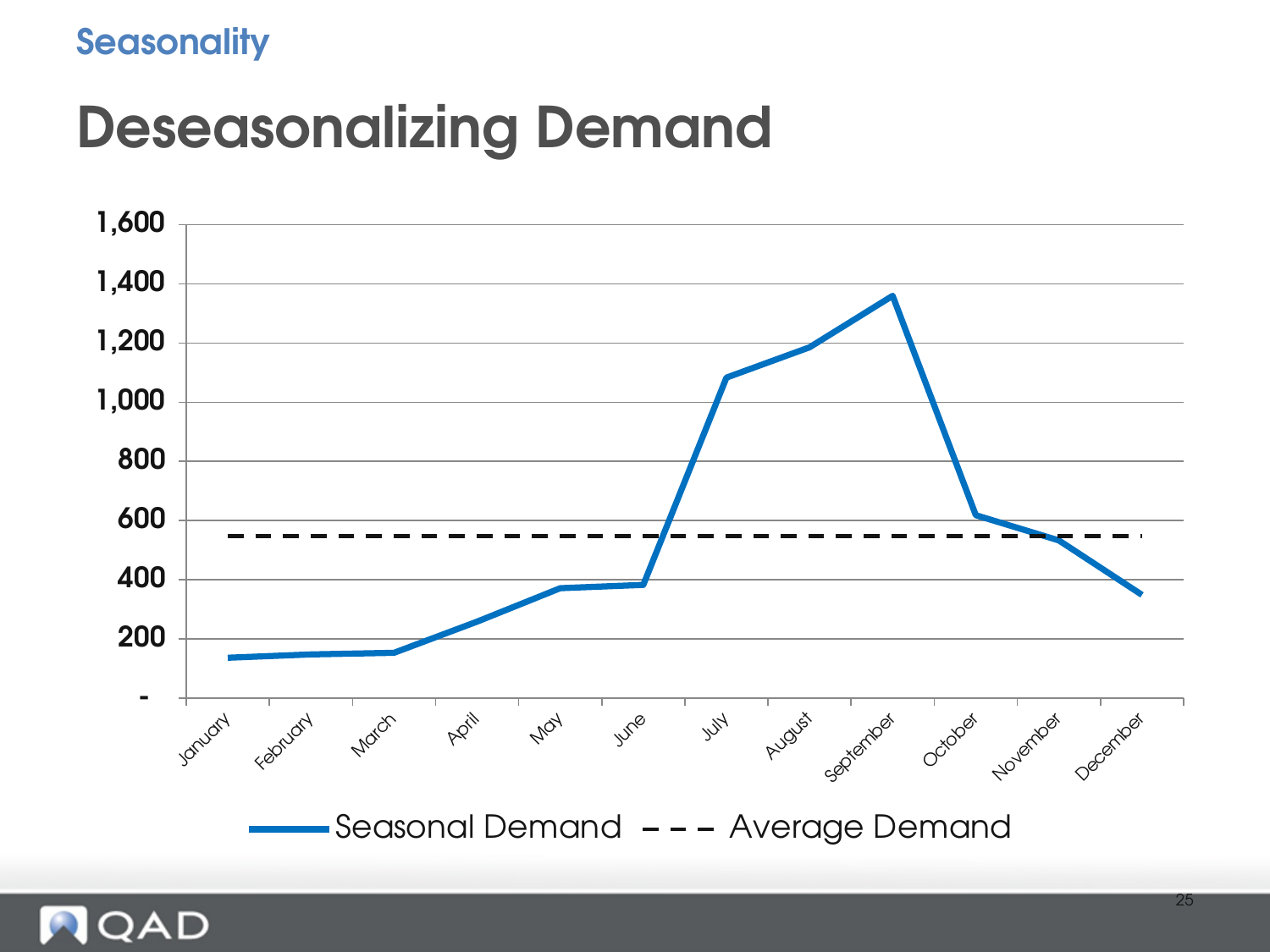

Seasonality
# Deseasonalizing Demand

### Chart

| Category | Seasonal Demand | Average Demand  |
|---|---|---|
| January | 136.66666666666652 | 548.2499999999999 |
| February | 148.0 | 548.2499999999999 |
| March | 153.3333333333335 | 548.2499999999999 |
| April | 258.6666666666671 | 548.2499999999999 |
| May | 371.6666666666671 | 548.2499999999999 |
| June | 382.6666666666671 | 548.2499999999999 |
| July | 1083.0 | 548.2499999999999 |
| August | 1185.333333333331 | 548.2499999999999 |
| September | 1359.333333333331 | 548.2499999999999 |
| October | 618.3333333333336 | 548.2499999999999 |
| November | 533.0 | 548.2499999999999 |
| December | 349.0 | 548.2499999999999 |
25